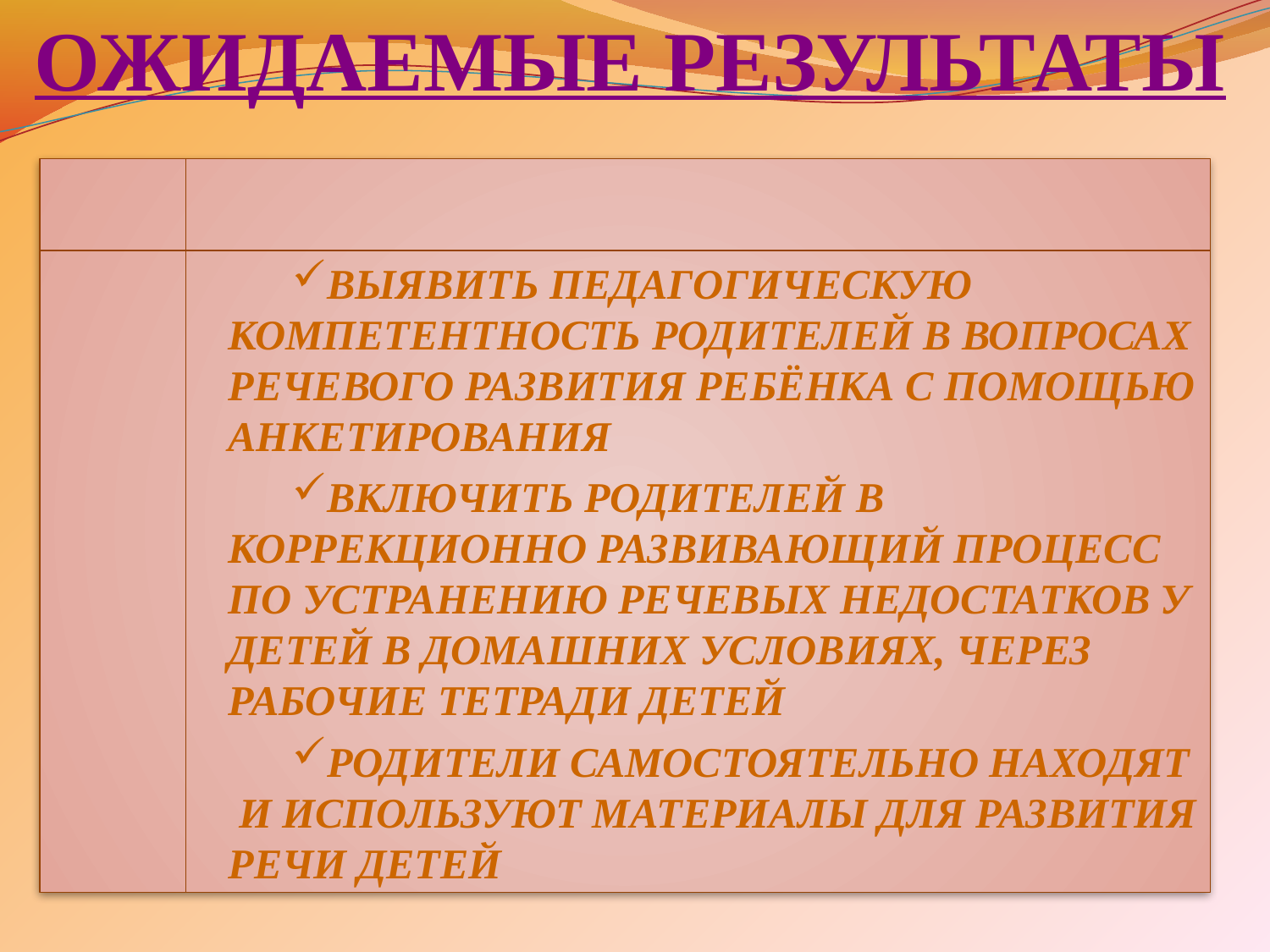

ОЖИДАЕМЫЕ РЕЗУЛЬТАТЫ
ВЫЯВИТЬ ПЕДАГОГИЧЕСКУЮ КОМПЕТЕНТНОСТЬ РОДИТЕЛЕЙ В ВОПРОСАХ РЕЧЕВОГО РАЗВИТИЯ РЕБЁНКА С ПОМОЩЬЮ АНКЕТИРОВАНИЯ
ВКЛЮЧИТЬ РОДИТЕЛЕЙ В КОРРЕКЦИОННО РАЗВИВАЮЩИЙ ПРОЦЕСС ПО УСТРАНЕНИЮ РЕЧЕВЫХ НЕДОСТАТКОВ У ДЕТЕЙ В ДОМАШНИХ УСЛОВИЯХ, ЧЕРЕЗ РАБОЧИЕ ТЕТРАДИ ДЕТЕЙ
РОДИТЕЛИ САМОСТОЯТЕЛЬНО НАХОДЯТ  И ИСПОЛЬЗУЮТ МАТЕРИАЛЫ ДЛЯ РАЗВИТИЯ РЕЧИ ДЕТЕЙ